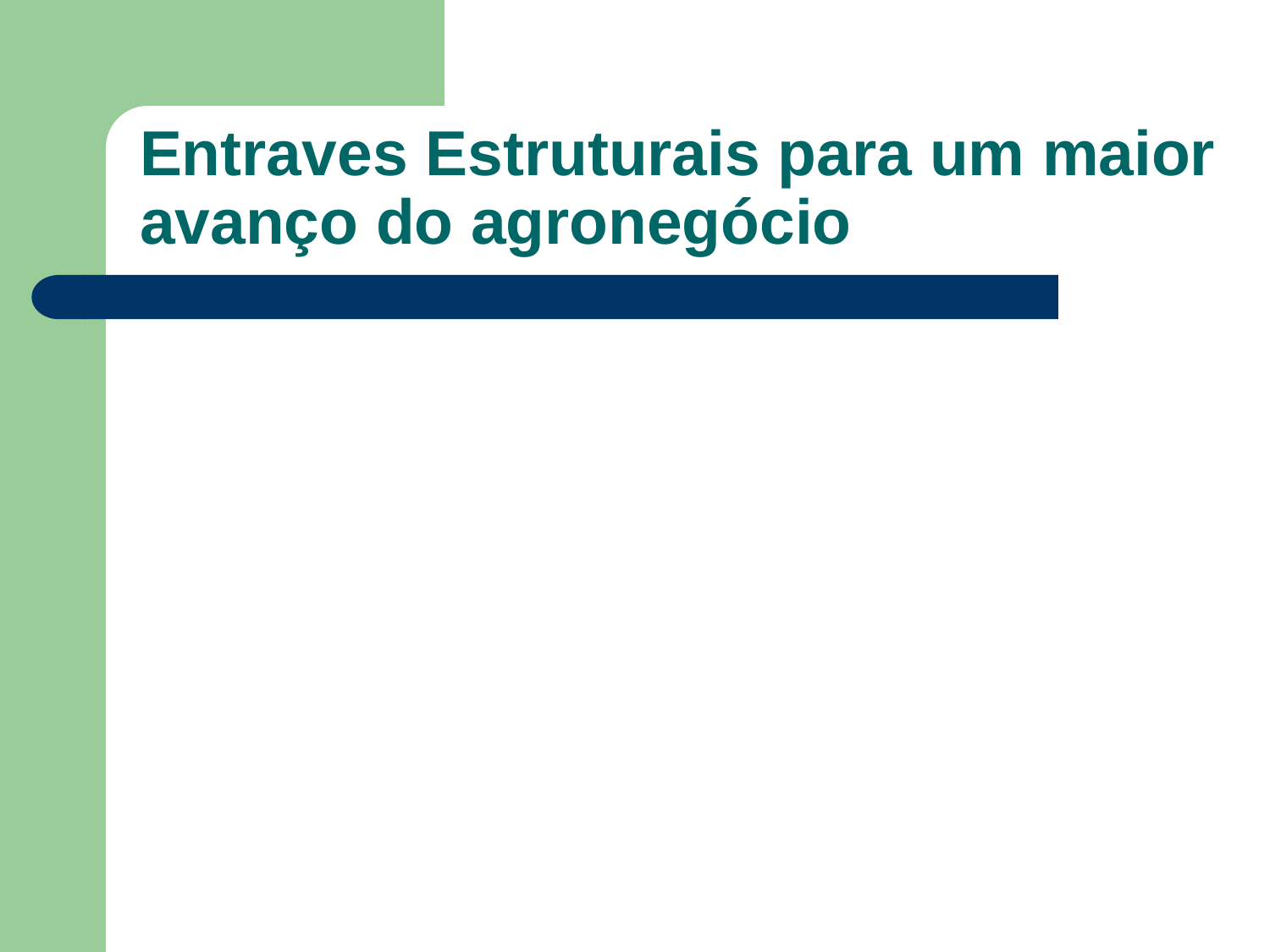

# Entraves Estruturais para um maior avanço do agronegócio